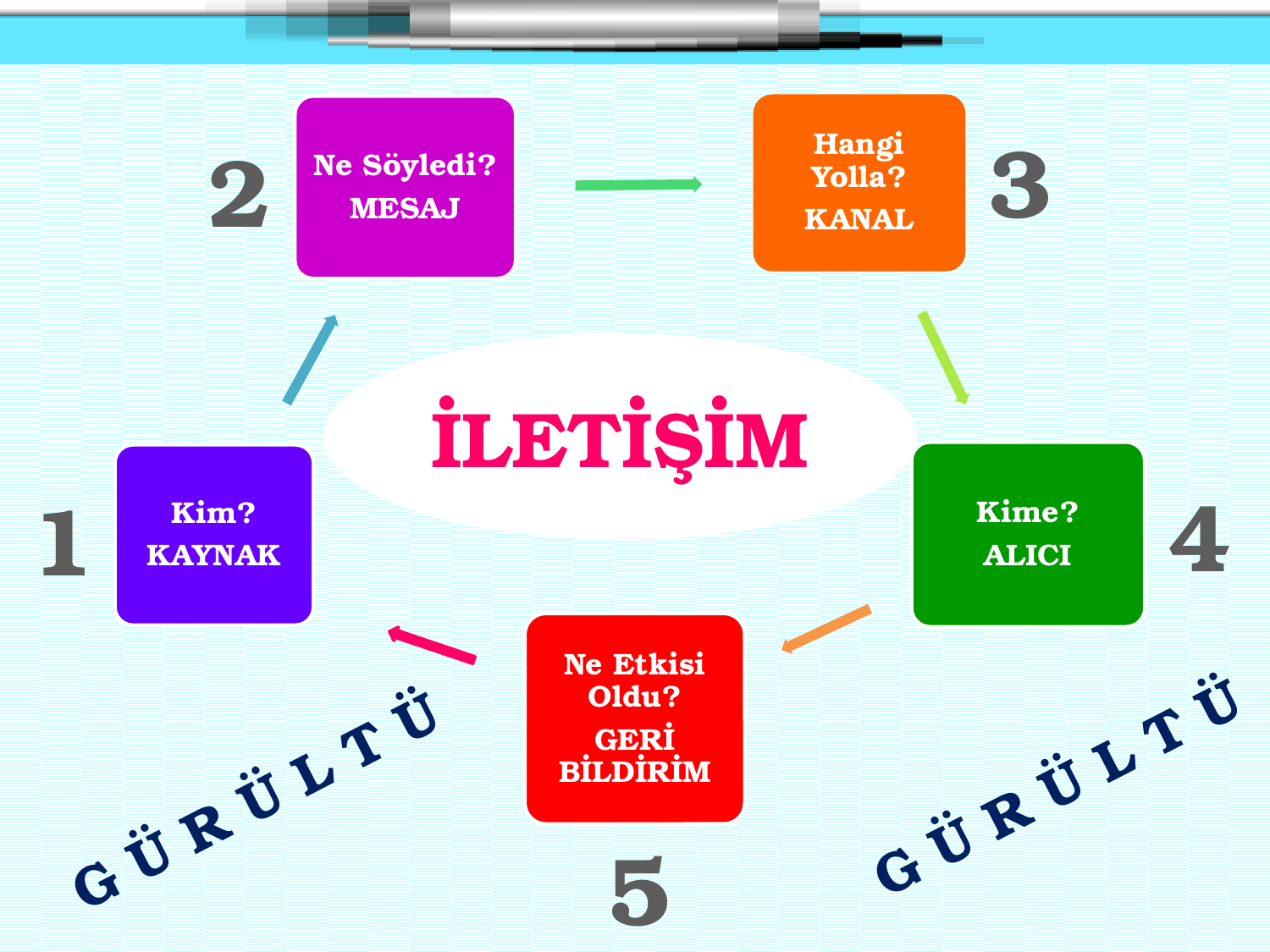

Kim?
KAYNAK

Ne Söyledi?
MESAJ

Hangi Yolla?
KANAL

Kime?
ALICI

Ne Etkisi Oldu?
GERİ BİLDİRİM
3
2
İLETİŞİM
4
1

G Ü R Ü L T Ü
G Ü R Ü L T Ü
5